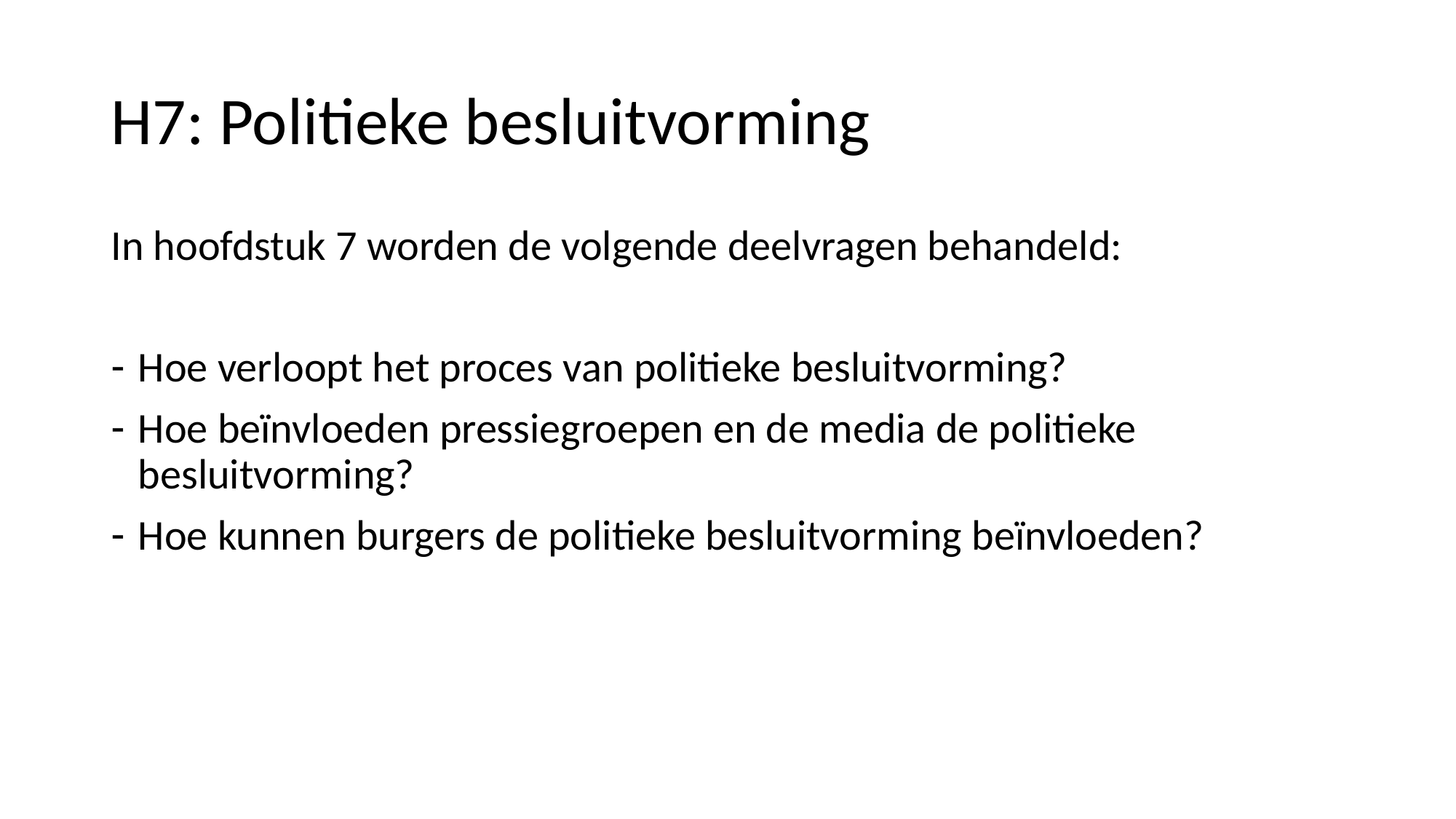

# H7: Politieke besluitvorming
In hoofdstuk 7 worden de volgende deelvragen behandeld:

Hoe verloopt het proces van politieke besluitvorming?
Hoe beïnvloeden pressiegroepen en de media de politieke besluitvorming?
Hoe kunnen burgers de politieke besluitvorming beïnvloeden?